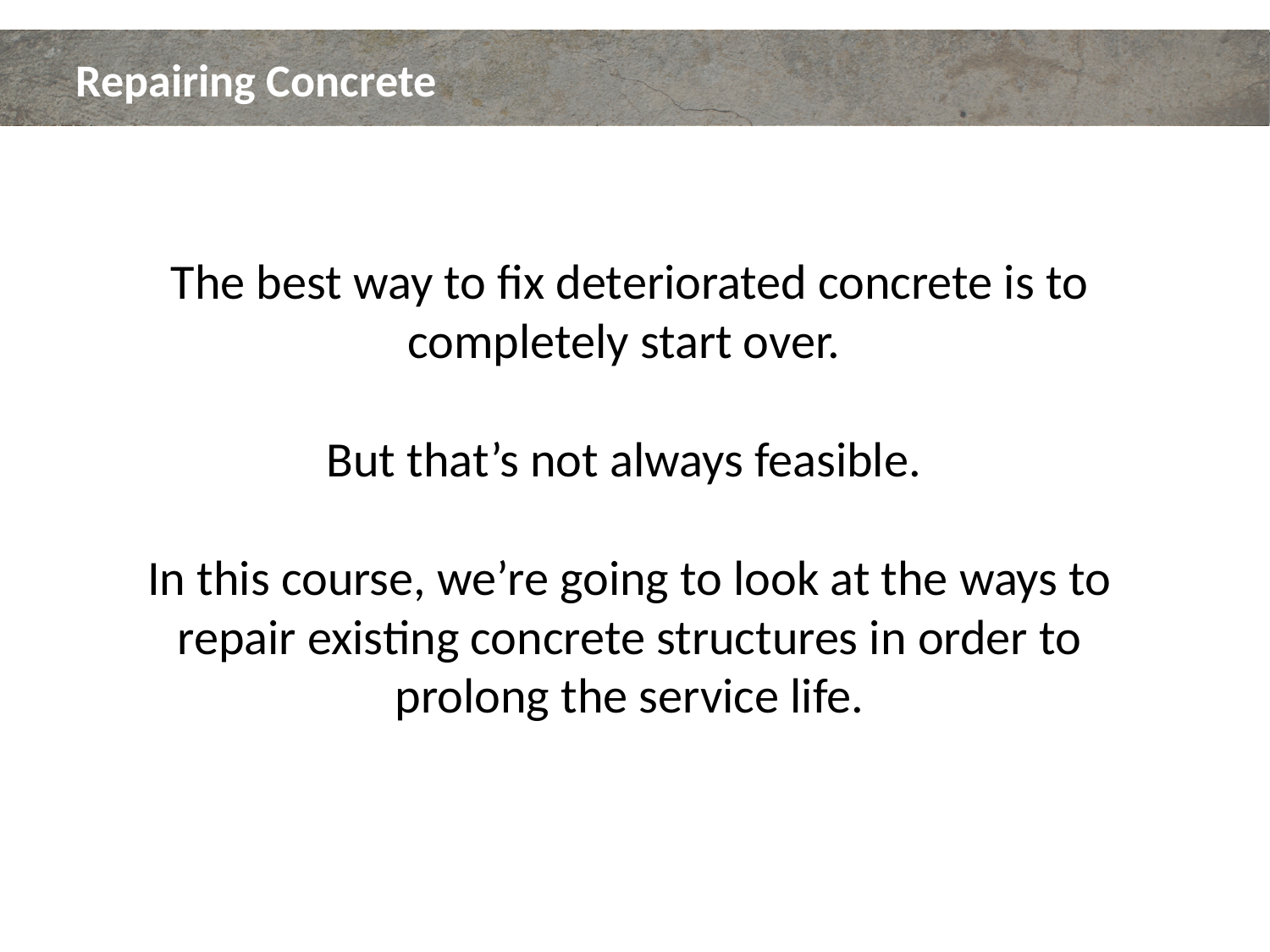

# Repairing Concrete
The best way to fix deteriorated concrete is to completely start over.

But that’s not always feasible.

In this course, we’re going to look at the ways to repair existing concrete structures in order to prolong the service life.